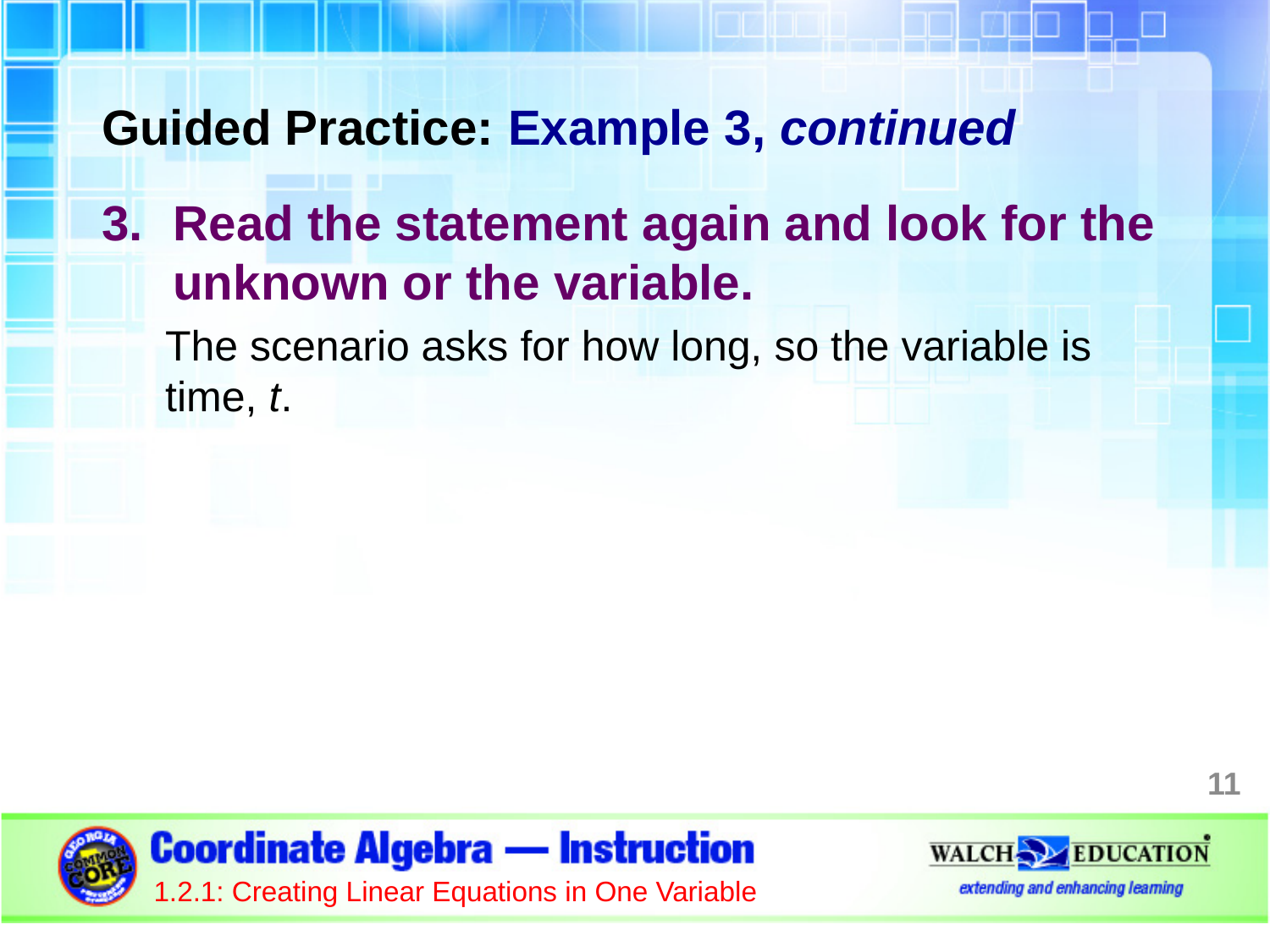

Guided Practice: Example 3, continued

Read the statement again and look for the unknown or the variable.
The scenario asks for how long, so the variable is time, t.
11
1.2.1: Creating Linear Equations in One Variable